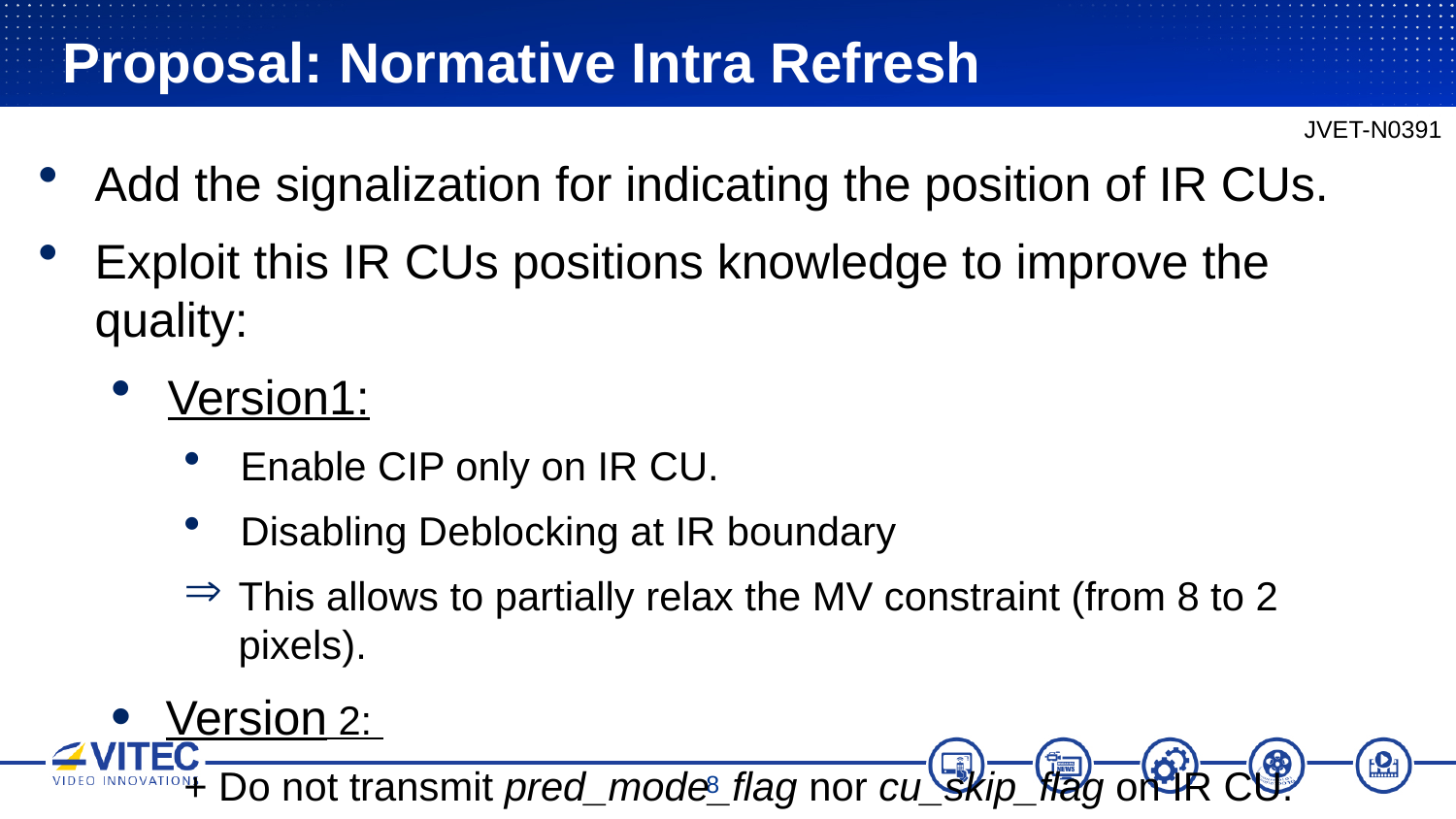

# Proposal: Normative Intra Refresh
JVET-N0391

Add the signalization for indicating the position of IR CUs.
Exploit this IR CUs positions knowledge to improve the quality:
Version1:
Enable CIP only on IR CU.
Disabling Deblocking at IR boundary
This allows to partially relax the MV constraint (from 8 to 2 pixels).
Version 2:
+ Do not transmit pred_mode_flag nor cu_skip_flag on IR CU.

8